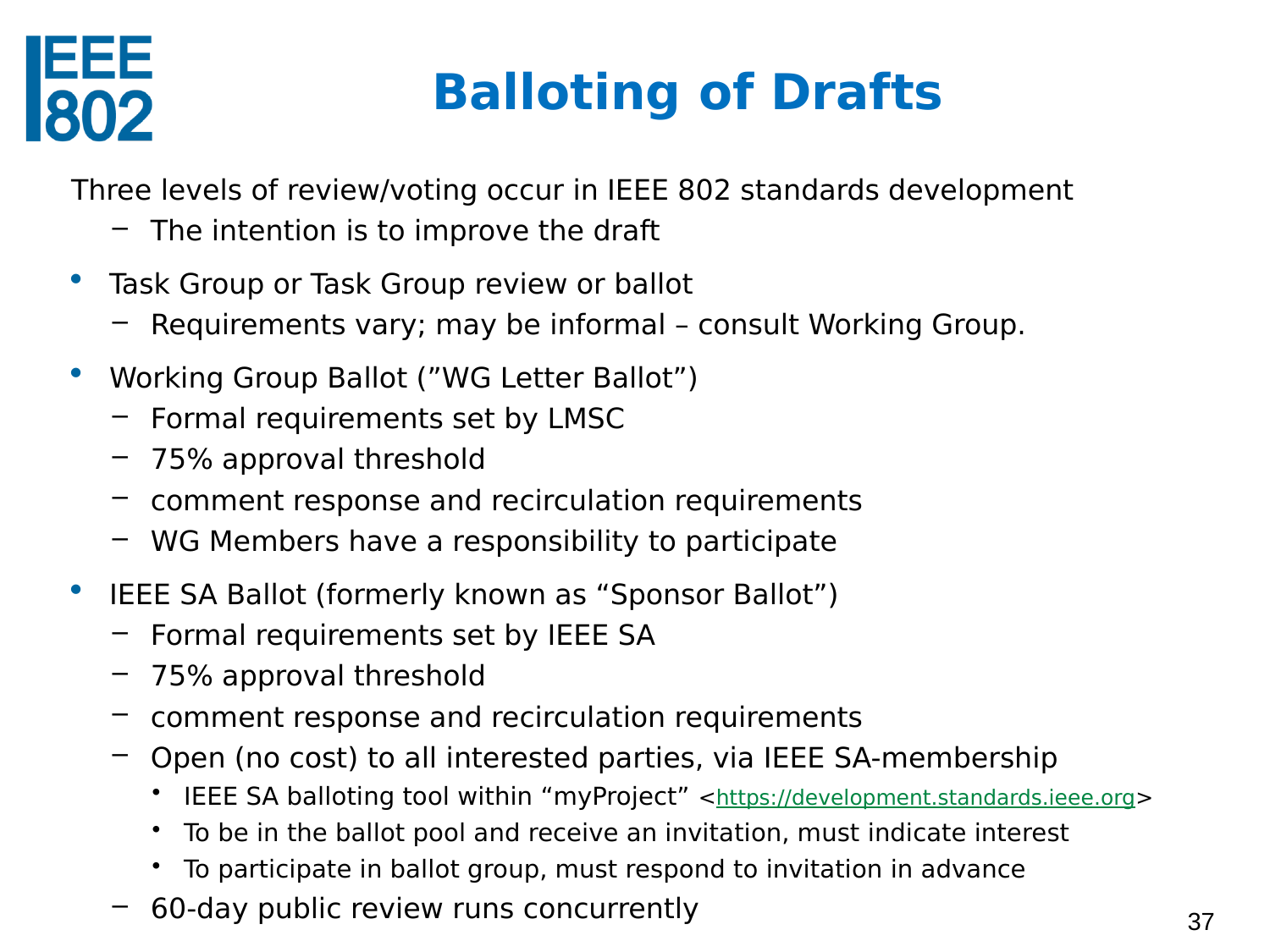

# Balloting of Drafts
Three levels of review/voting occur in IEEE 802 standards development
The intention is to improve the draft
Task Group or Task Group review or ballot
Requirements vary; may be informal – consult Working Group.
Working Group Ballot (”WG Letter Ballot”)
Formal requirements set by LMSC
75% approval threshold
comment response and recirculation requirements
WG Members have a responsibility to participate
IEEE SA Ballot (formerly known as “Sponsor Ballot”)
Formal requirements set by IEEE SA
75% approval threshold
comment response and recirculation requirements
Open (no cost) to all interested parties, via IEEE SA-membership
IEEE SA balloting tool within “myProject” <https://development.standards.ieee.org>
To be in the ballot pool and receive an invitation, must indicate interest
To participate in ballot group, must respond to invitation in advance
60-day public review runs concurrently
37